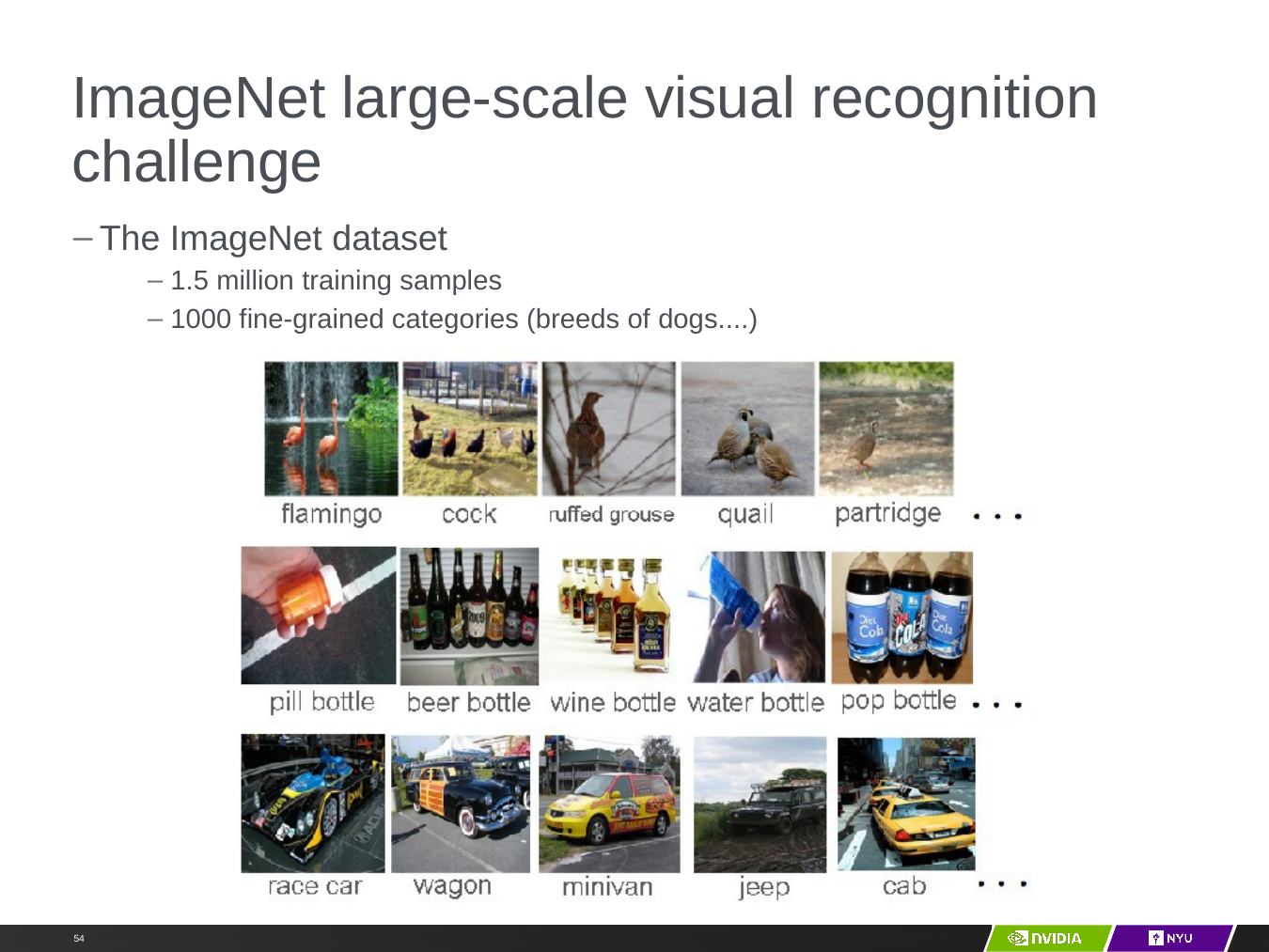

# ImageNet large-scale visual recognition challenge
The ImageNet dataset
1.5 million training samples
1000 fine-grained categories (breeds of dogs....)